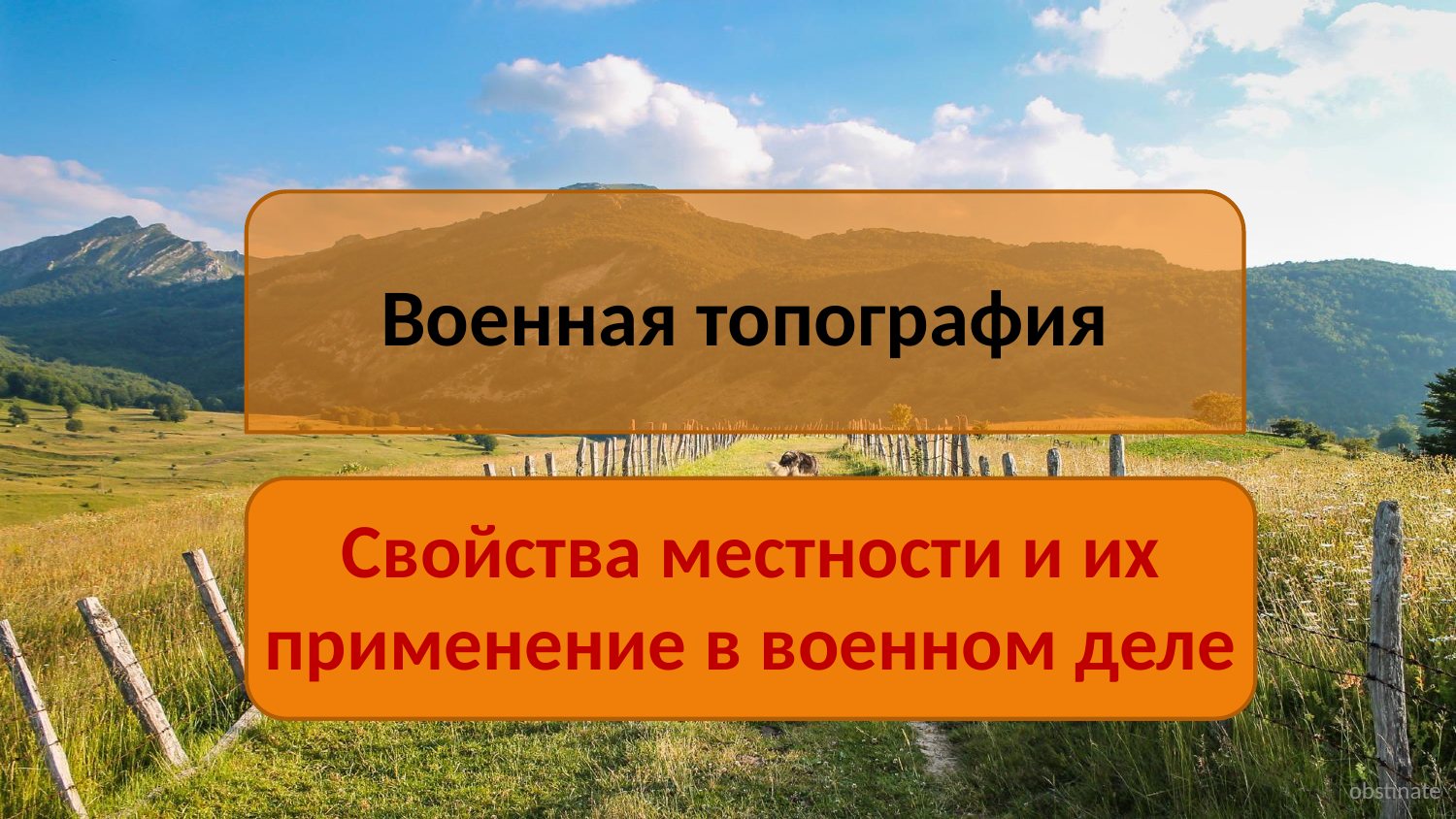

# Военная топография
Свойства местности и их применение в военном деле
obstinate